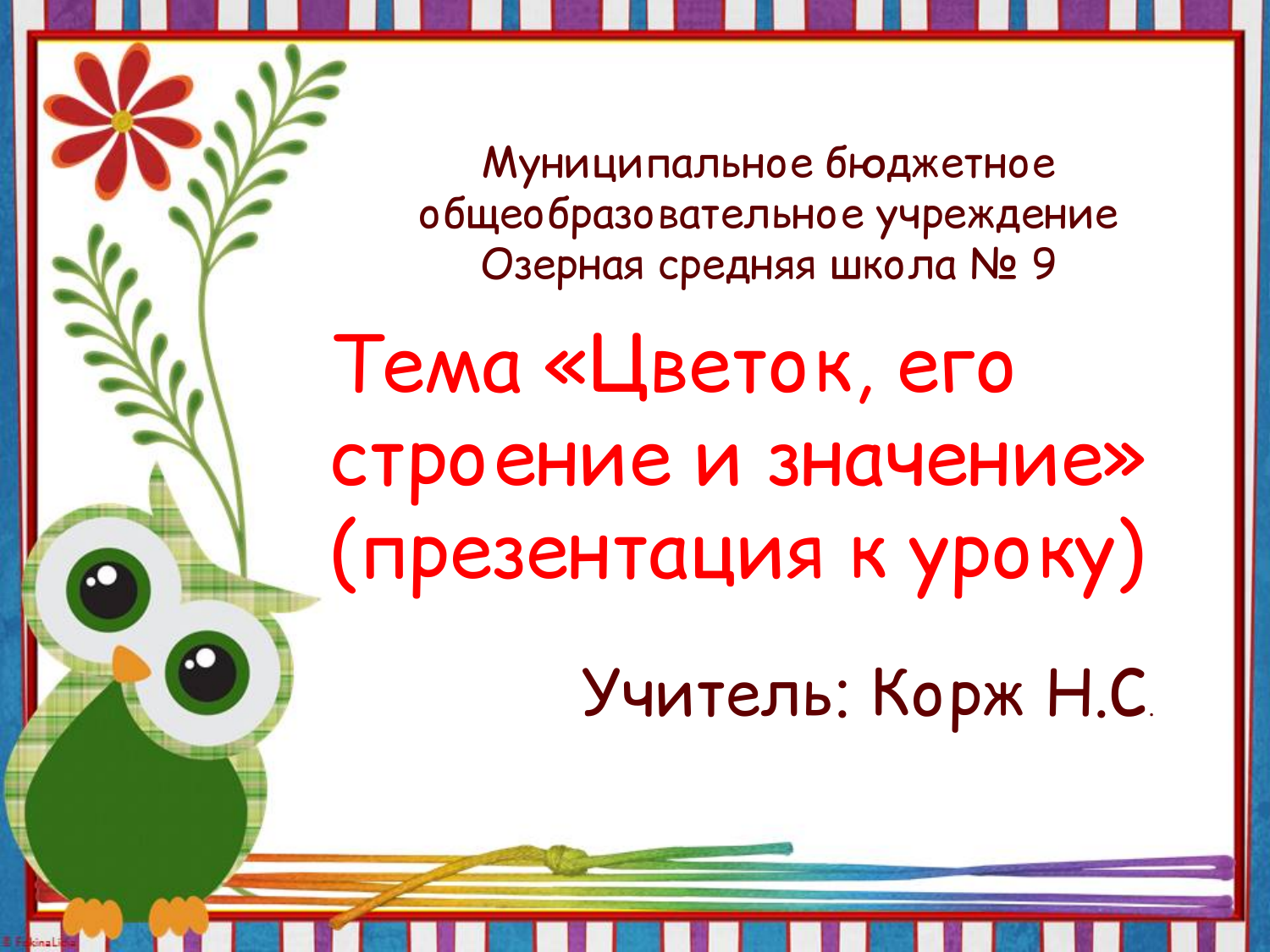

Муниципальное бюджетное общеобразовательное учреждение
Озерная средняя школа № 9

Тема «Цветок, его строение и значение»
(презентация к уроку)

Учитель: Корж Н.С.